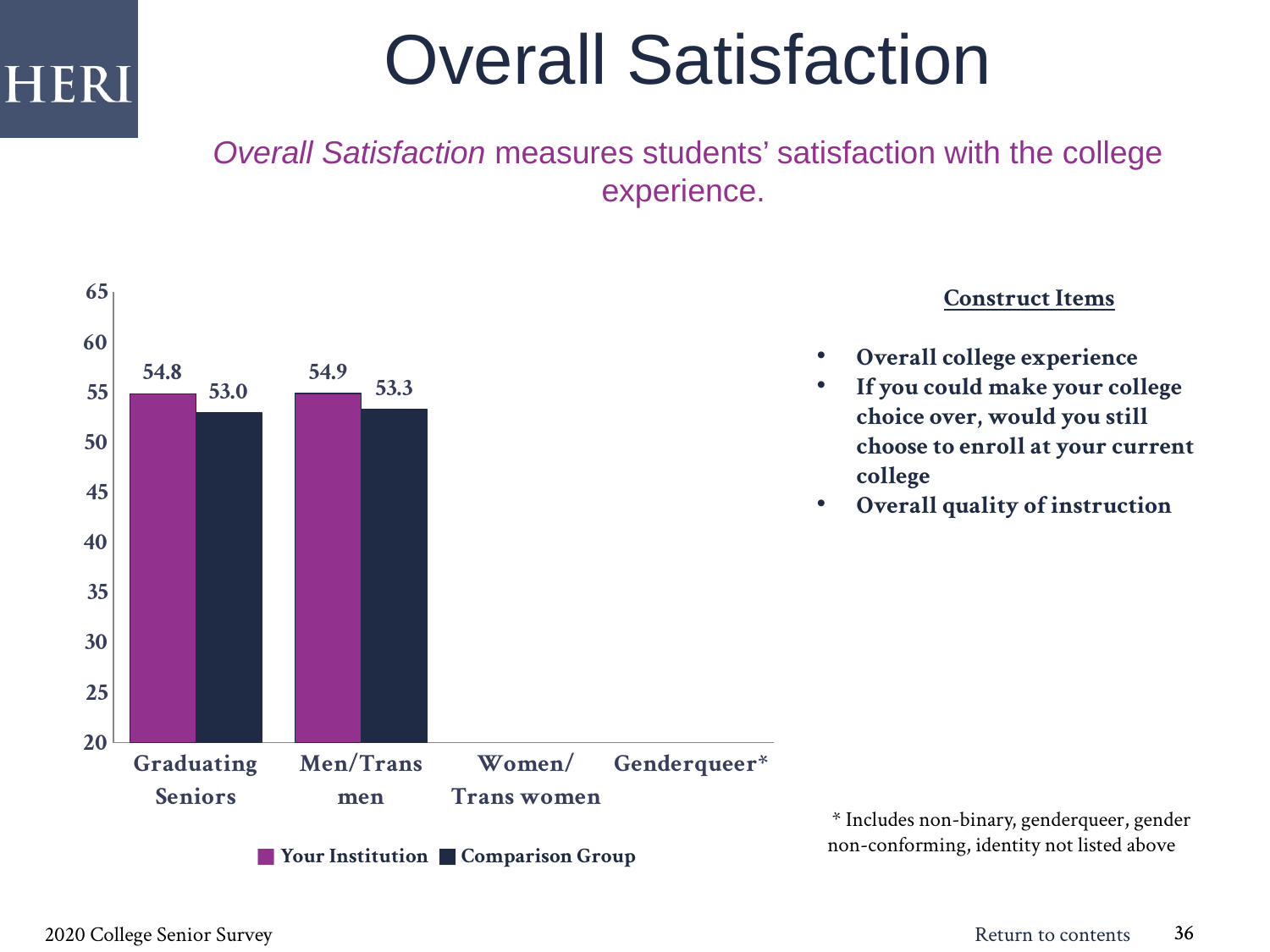

# Overall Satisfaction Overall Satisfaction measures students’ satisfaction with the college experience.

### Chart

| Category | Institution | Comparison |
|---|---|---|
| Graduating Seniors | 54.83 | 52.96 |
| Men/Trans men | 54.86 | 53.27 |
| Women/Trans women | 0.0 | 0.0 |
| Genderqueer* | 0.0 | 0.0 |
	Construct Items

Overall college experience
If you could make your college choice over, would you still choose to enroll at your current college
Overall quality of instruction
 * Includes non-binary, genderqueer, gender non-conforming, identity not listed above
■ Your Institution  ■ Comparison Group
2020 College Senior Survey
36
36